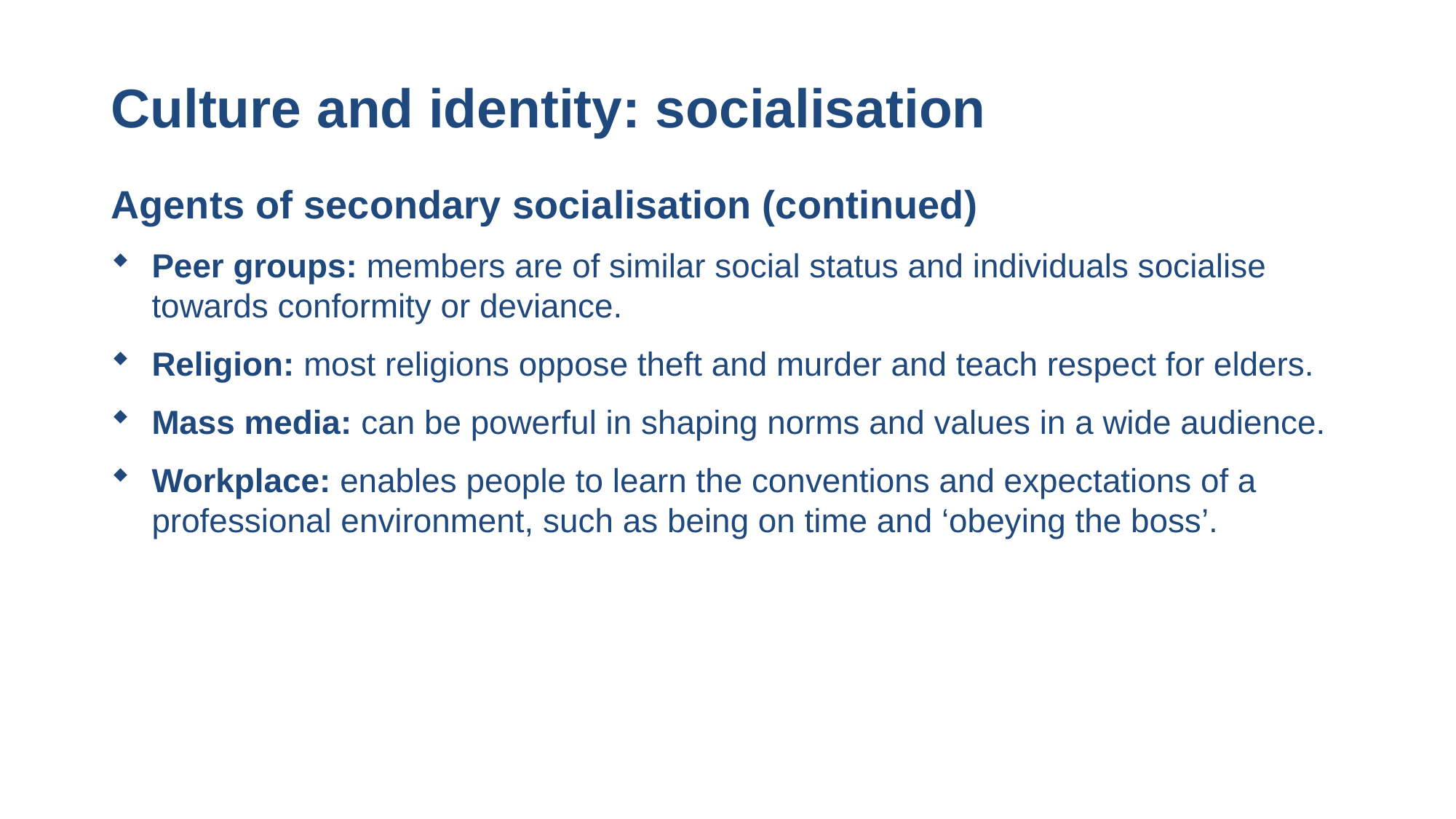

# Culture and identity: socialisation
Agents of secondary socialisation (continued)
Peer groups: members are of similar social status and individuals socialise towards conformity or deviance.
Religion: most religions oppose theft and murder and teach respect for elders.
Mass media: can be powerful in shaping norms and values in a wide audience.
Workplace: enables people to learn the conventions and expectations of a professional environment, such as being on time and ‘obeying the boss’.